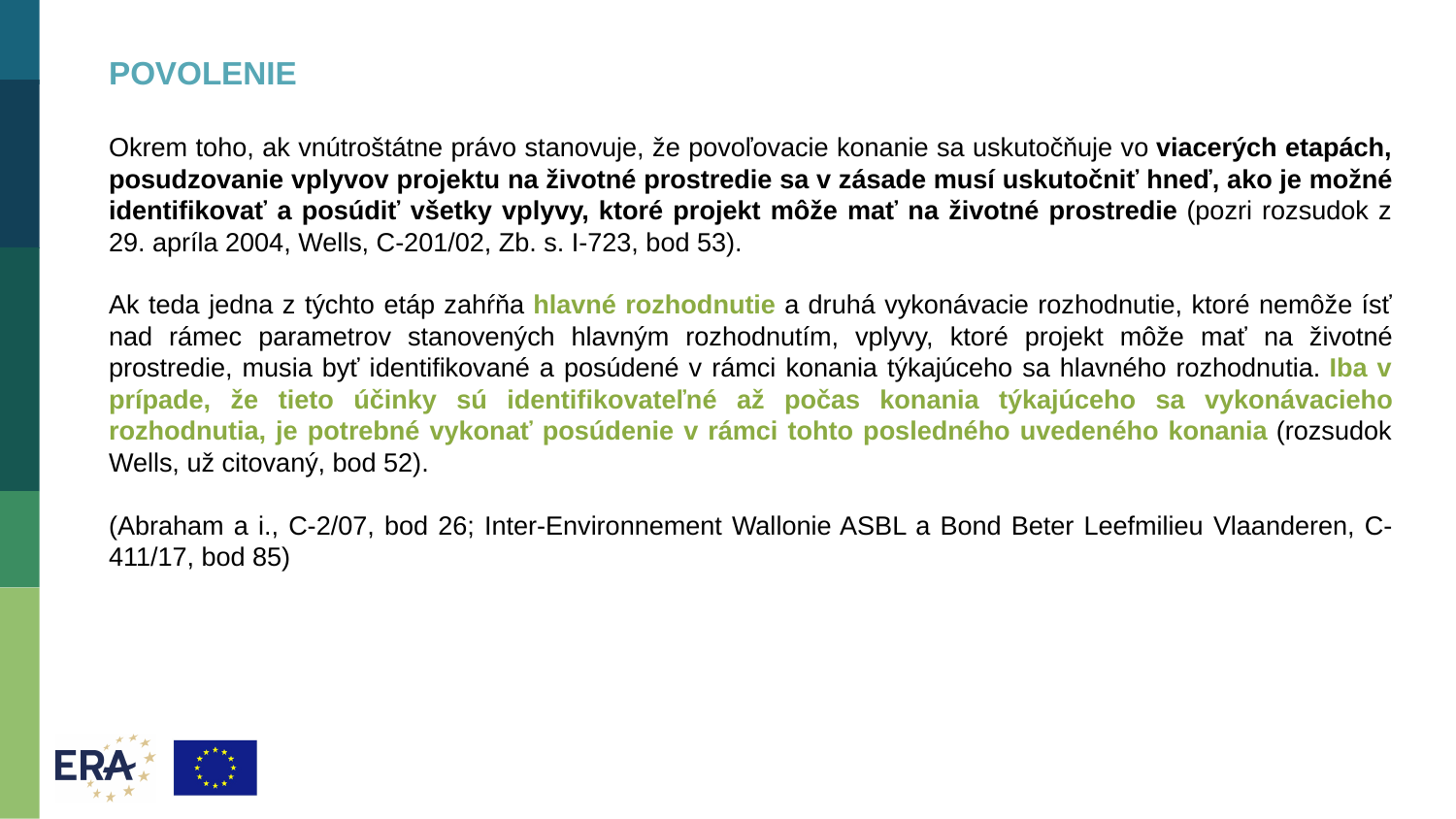

POVOLENIE

Okrem toho, ak vnútroštátne právo stanovuje, že povoľovacie konanie sa uskutočňuje vo viacerých etapách, posudzovanie vplyvov projektu na životné prostredie sa v zásade musí uskutočniť hneď, ako je možné identifikovať a posúdiť všetky vplyvy, ktoré projekt môže mať na životné prostredie (pozri rozsudok z 29. apríla 2004, Wells, C-201/02, Zb. s. I-723, bod 53).

Ak teda jedna z týchto etáp zahŕňa hlavné rozhodnutie a druhá vykonávacie rozhodnutie, ktoré nemôže ísť nad rámec parametrov stanovených hlavným rozhodnutím, vplyvy, ktoré projekt môže mať na životné prostredie, musia byť identifikované a posúdené v rámci konania týkajúceho sa hlavného rozhodnutia. Iba v prípade, že tieto účinky sú identifikovateľné až počas konania týkajúceho sa vykonávacieho rozhodnutia, je potrebné vykonať posúdenie v rámci tohto posledného uvedeného konania (rozsudok Wells, už citovaný, bod 52).

(Abraham a i., C-2/07, bod 26; Inter-Environnement Wallonie ASBL a Bond Beter Leefmilieu Vlaanderen, C-411/17, bod 85)